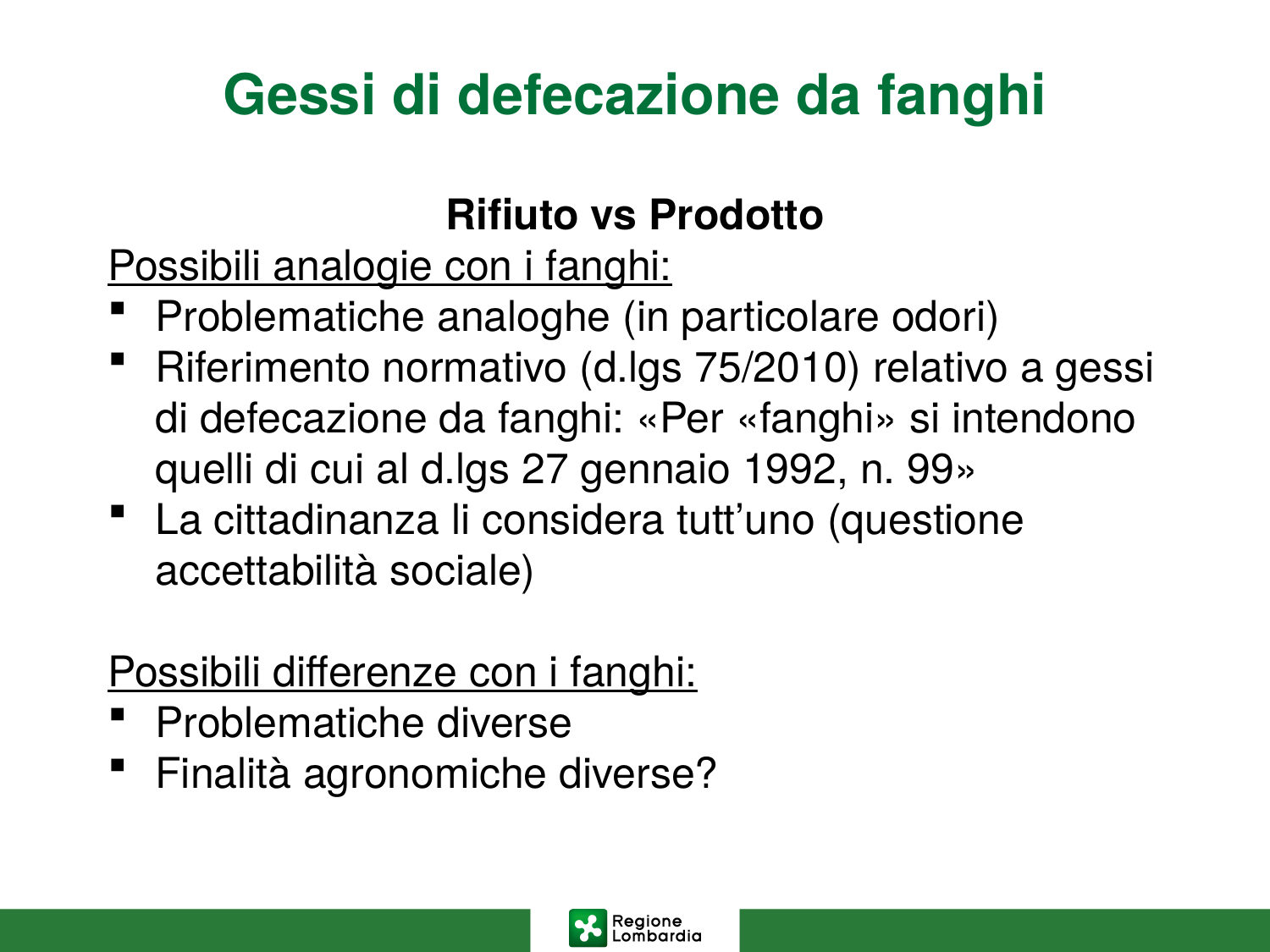

# Gessi di defecazione da fanghi
Rifiuto vs Prodotto
Possibili analogie con i fanghi:
Problematiche analoghe (in particolare odori)
Riferimento normativo (d.lgs 75/2010) relativo a gessi di defecazione da fanghi: «Per «fanghi» si intendono quelli di cui al d.lgs 27 gennaio 1992, n. 99»
La cittadinanza li considera tutt’uno (questione accettabilità sociale)

Possibili differenze con i fanghi:
Problematiche diverse
Finalità agronomiche diverse?